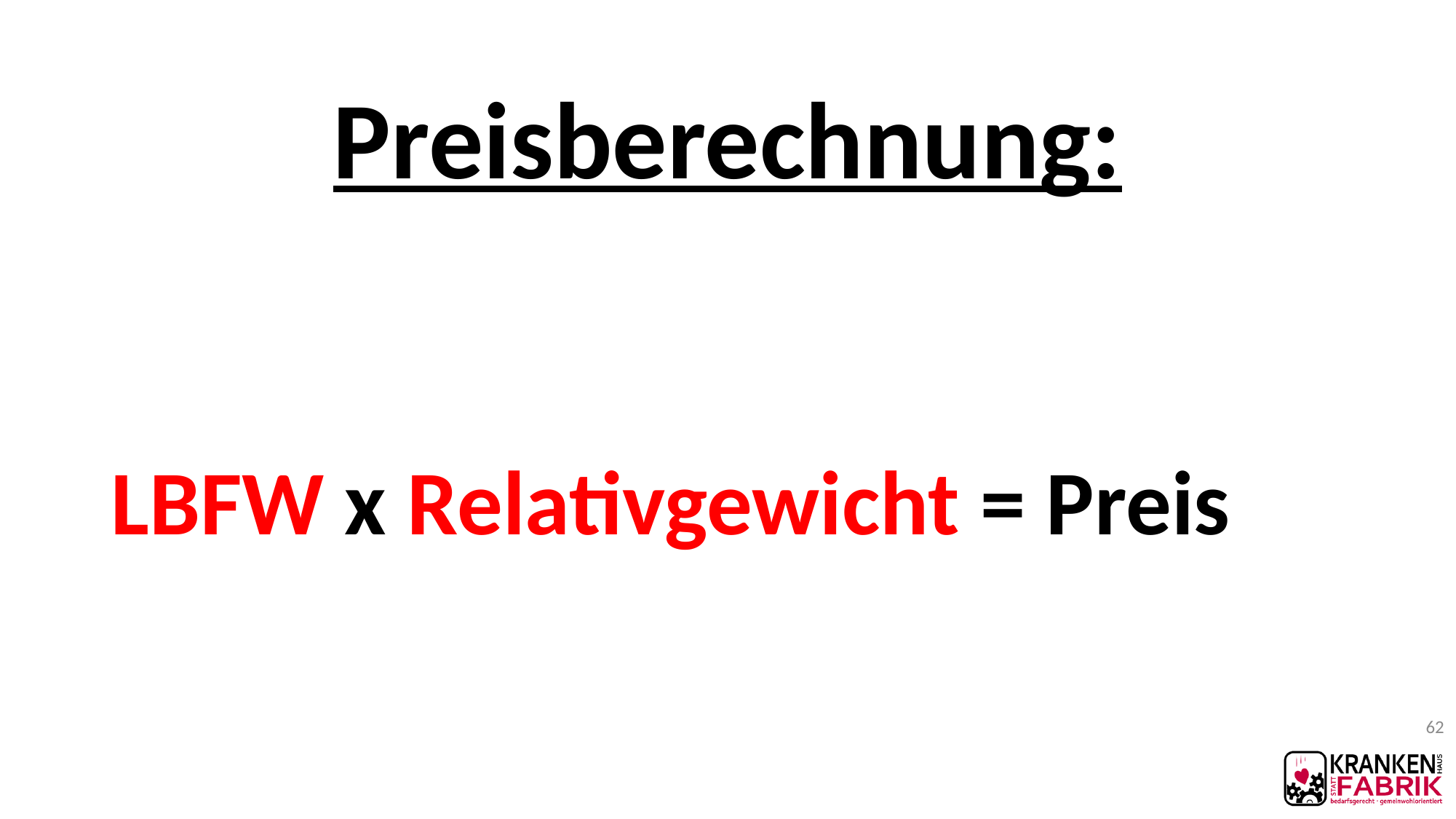

# Preisberechnung:

LBFW x Relativgewicht = Preis

62